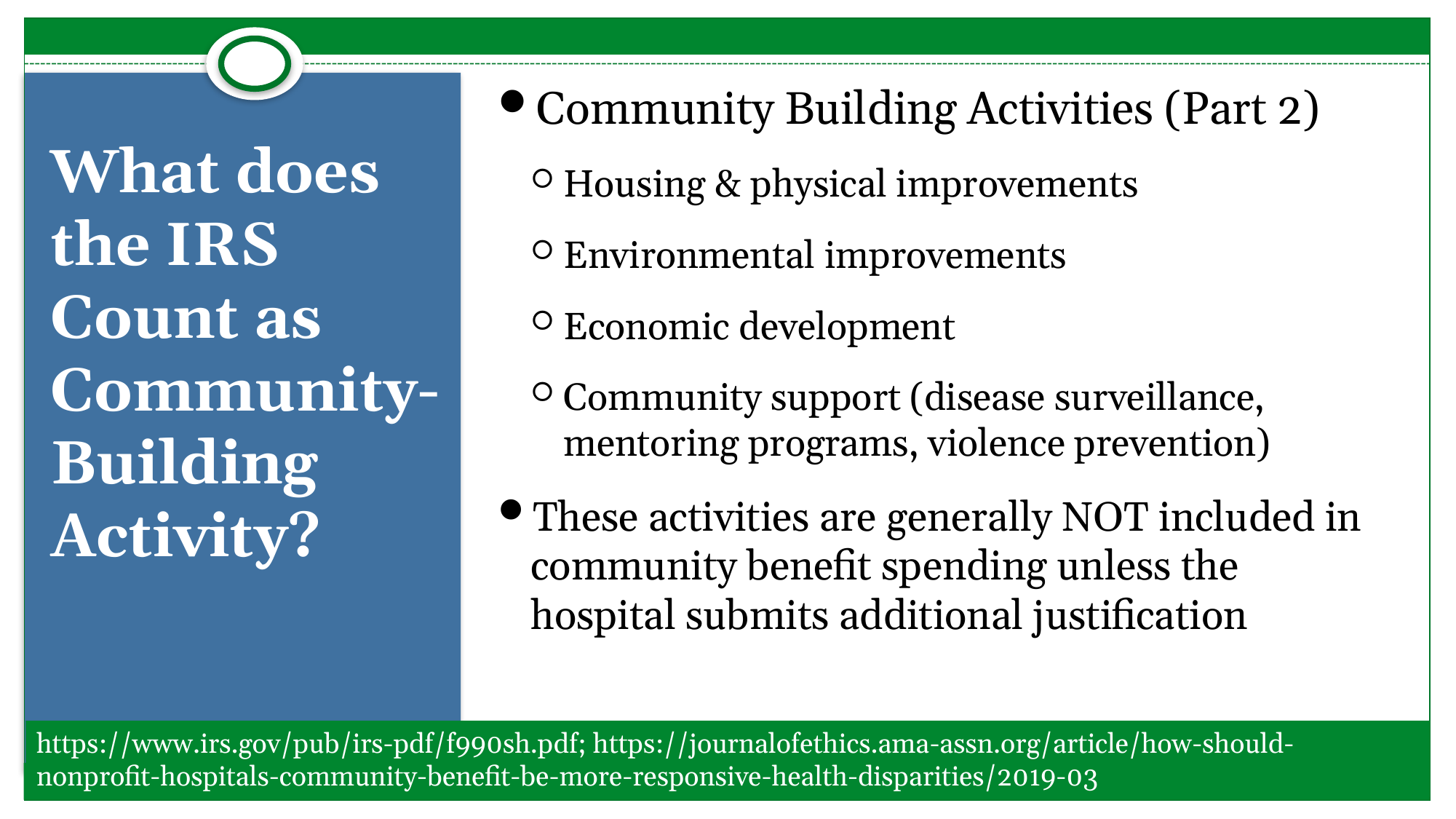

10
Community Building Activities (Part 2)
Housing & physical improvements
Environmental improvements
Economic development
Community support (disease surveillance, mentoring programs, violence prevention)
These activities are generally NOT included in community benefit spending unless the hospital submits additional justification
# What does the IRS Count as Community- Building Activity?
https://www.irs.gov/pub/irs-pdf/f990sh.pdf; https://journalofethics.ama-assn.org/article/how-should-nonprofit-hospitals-community-benefit-be-more-responsive-health-disparities/2019-03